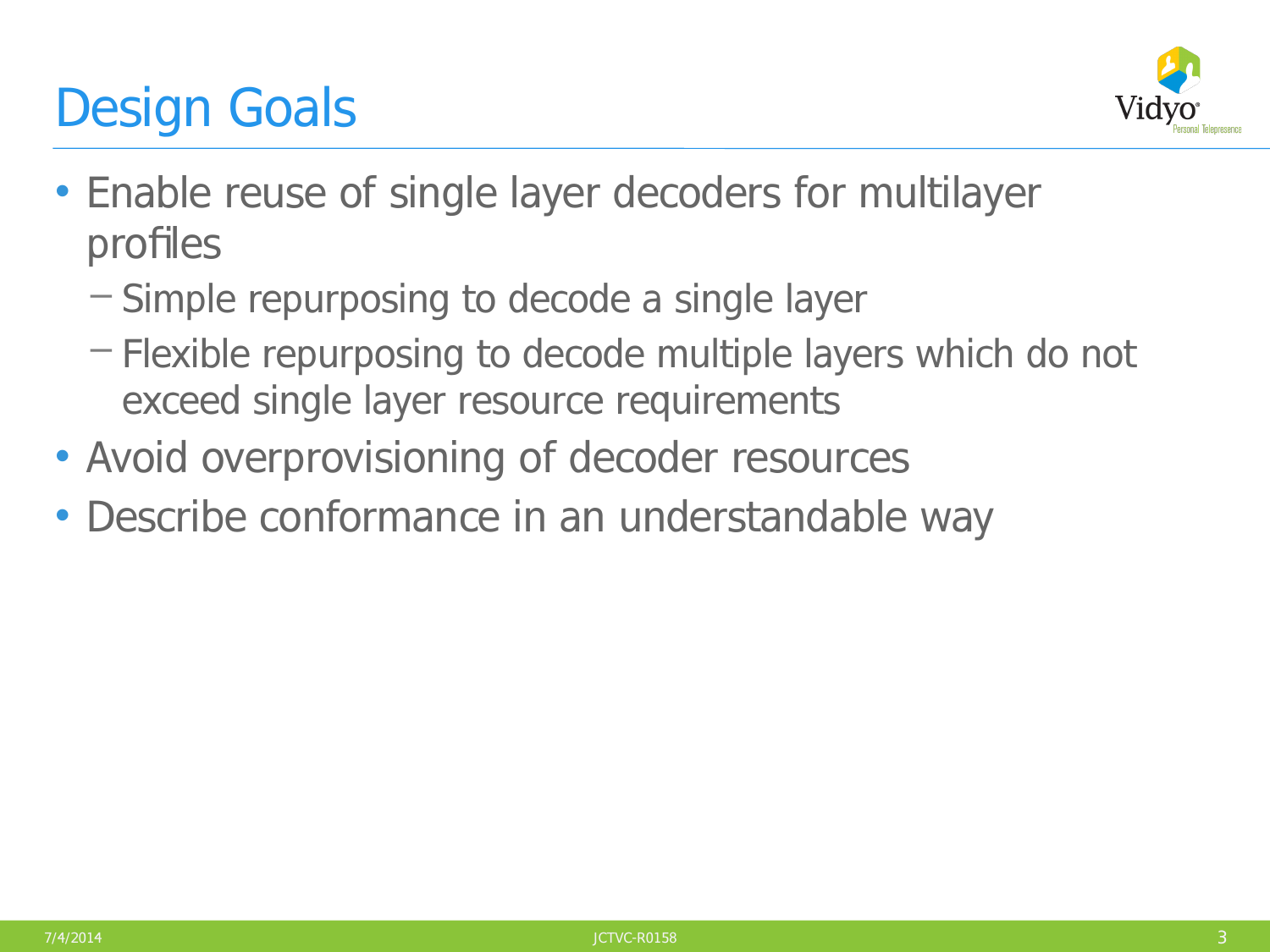

# Design Goals
Enable reuse of single layer decoders for multilayer profiles
Simple repurposing to decode a single layer
Flexible repurposing to decode multiple layers which do not exceed single layer resource requirements
Avoid overprovisioning of decoder resources
Describe conformance in an understandable way